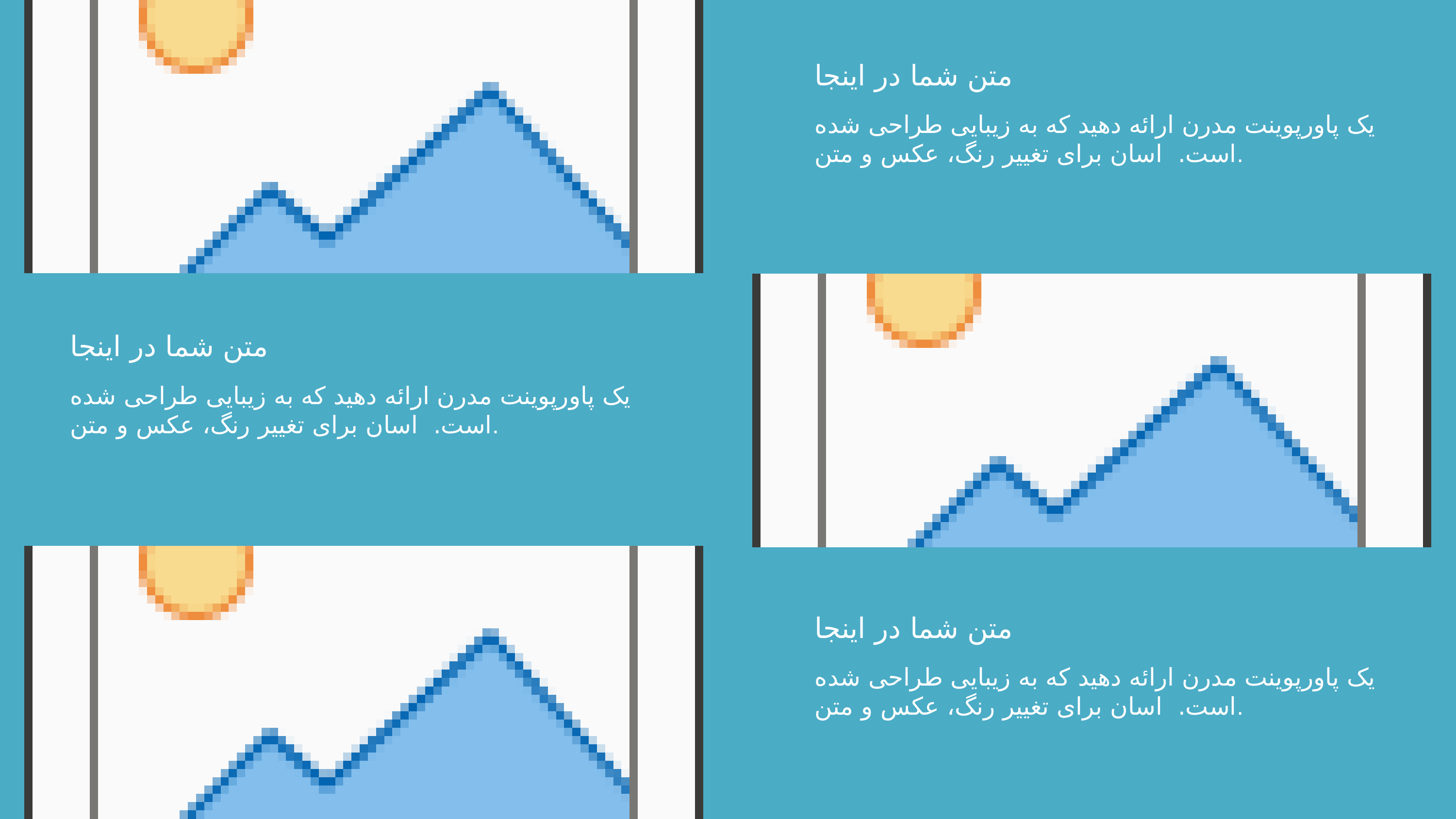

متن شما در اینجا

یک پاورپوینت مدرن ارائه دهید که به زیبایی طراحی شده است.  اسان برای تغییر رنگ، عکس و متن.

متن شما در اینجا

یک پاورپوینت مدرن ارائه دهید که به زیبایی طراحی شده است.  اسان برای تغییر رنگ، عکس و متن.

متن شما در اینجا

یک پاورپوینت مدرن ارائه دهید که به زیبایی طراحی شده است.  اسان برای تغییر رنگ، عکس و متن.